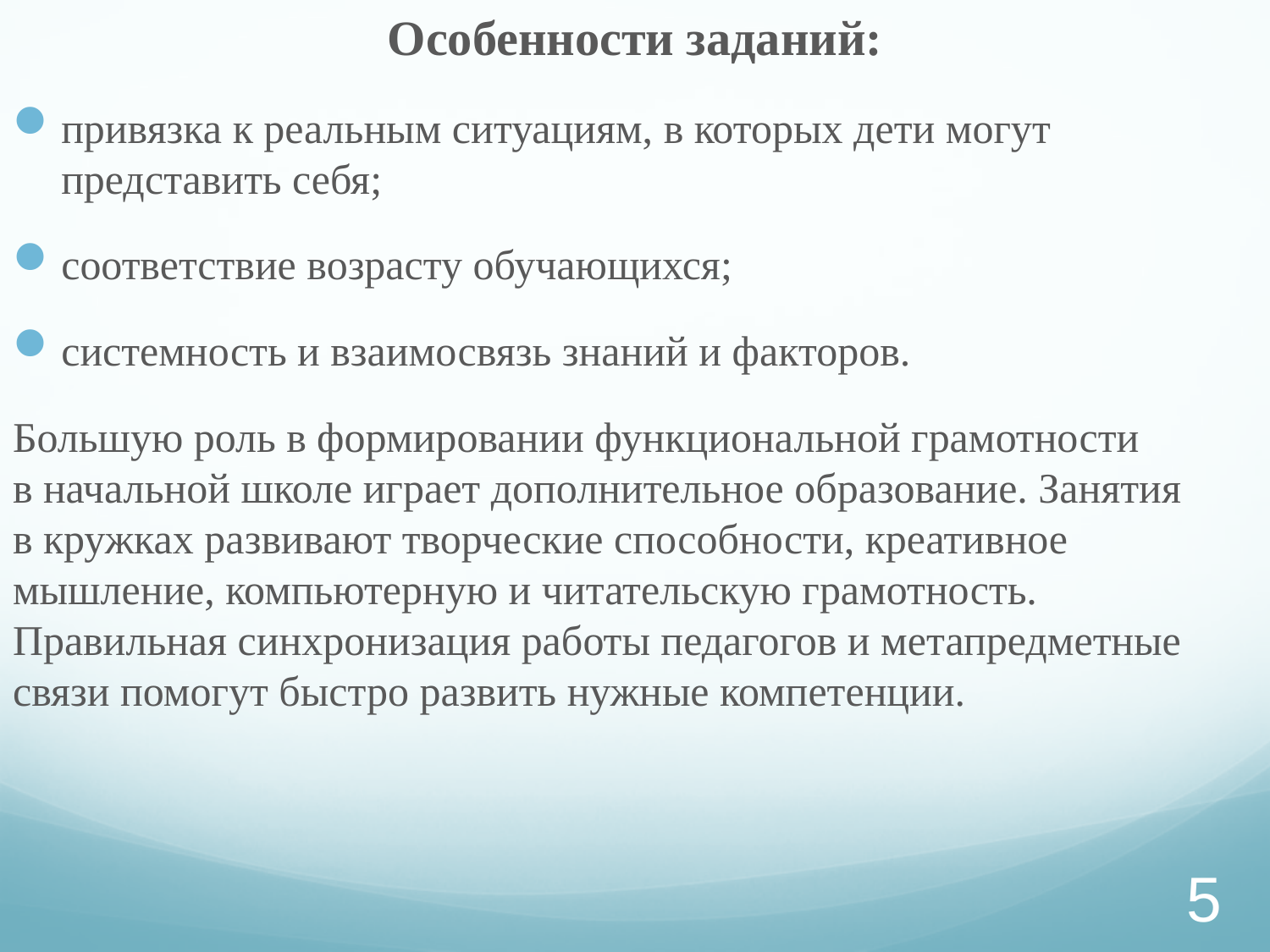

Особенности заданий:
привязка к реальным ситуациям, в которых дети могут представить себя;
соответствие возрасту обучающихся;
системность и взаимосвязь знаний и факторов.
Большую роль в формировании функциональной грамотности в начальной школе играет дополнительное образование. Занятия в кружках развивают творческие способности, креативное мышление, компьютерную и читательскую грамотность. Правильная синхронизация работы педагогов и метапредметные связи помогут быстро развить нужные компетенции.

#

5